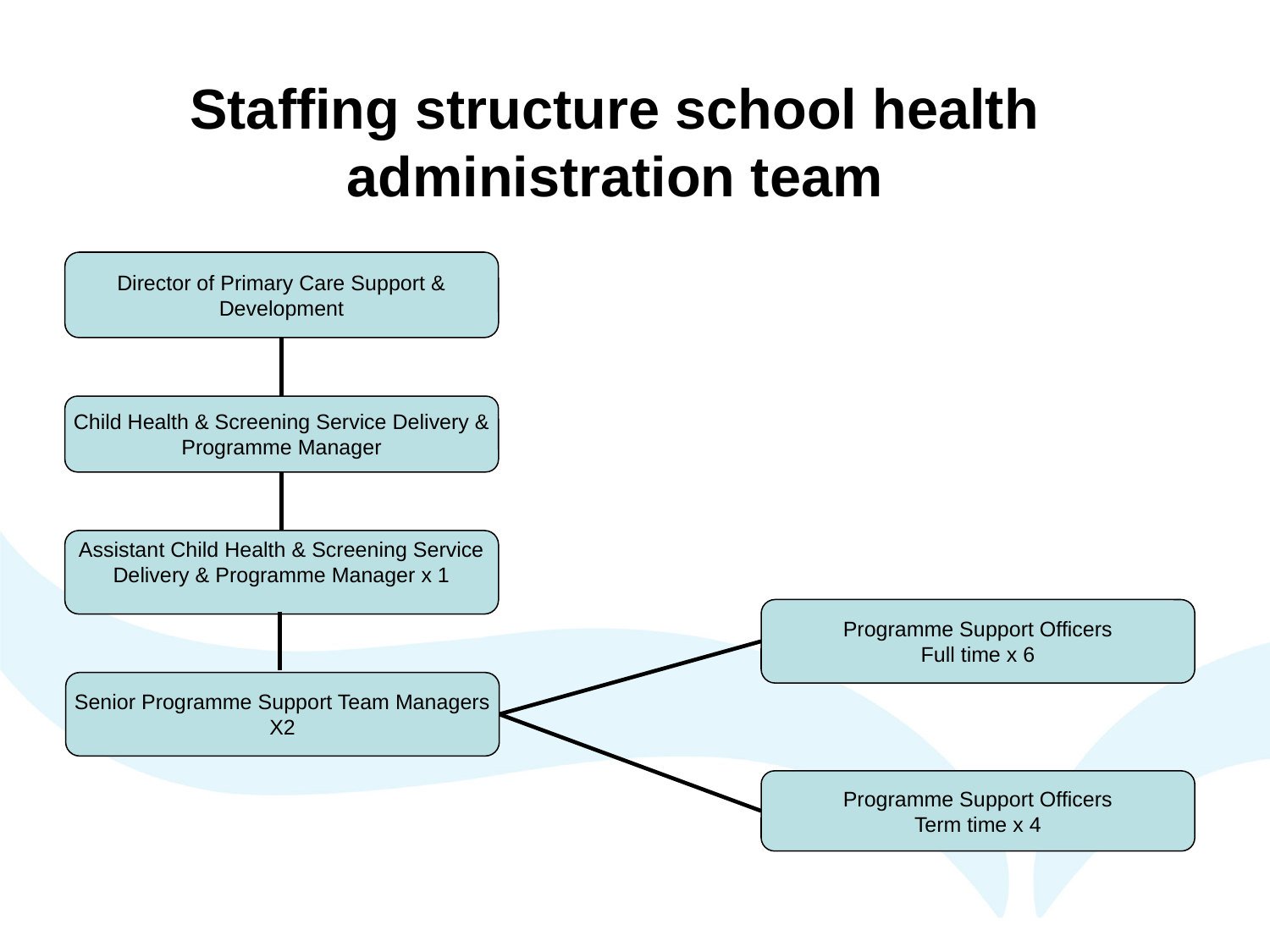

Staffing structure school health administration team
Director of Primary Care Support & Development
Child Health & Screening Service Delivery & Programme Manager

Assistant Child Health & Screening Service Delivery & Programme Manager x 1

Programme Support Officers
Full time x 6
Senior Programme Support Team Managers
X2

Programme Support Officers
Term time x 4